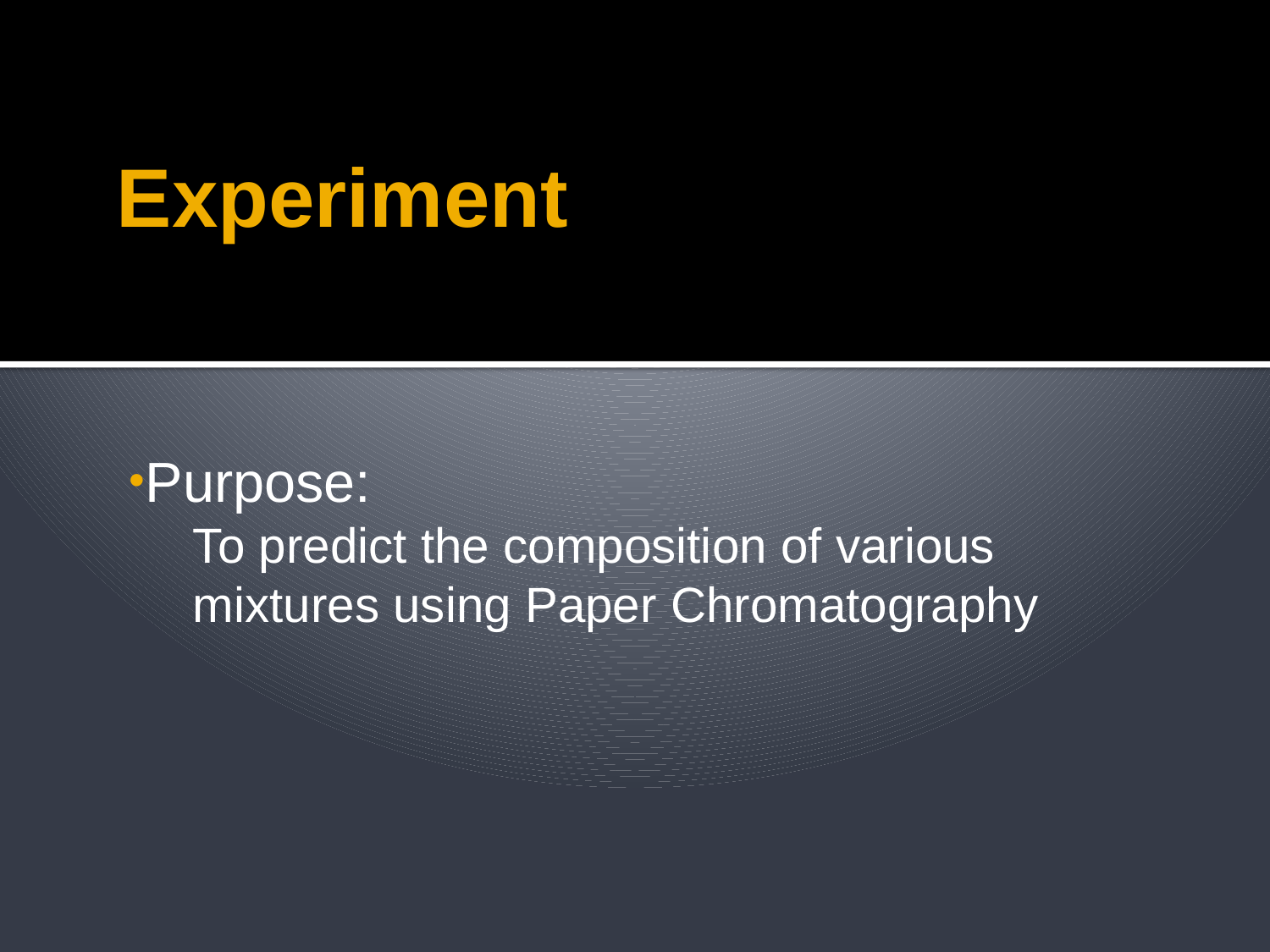

# Experiment
Purpose:
To predict the composition of various mixtures using Paper Chromatography